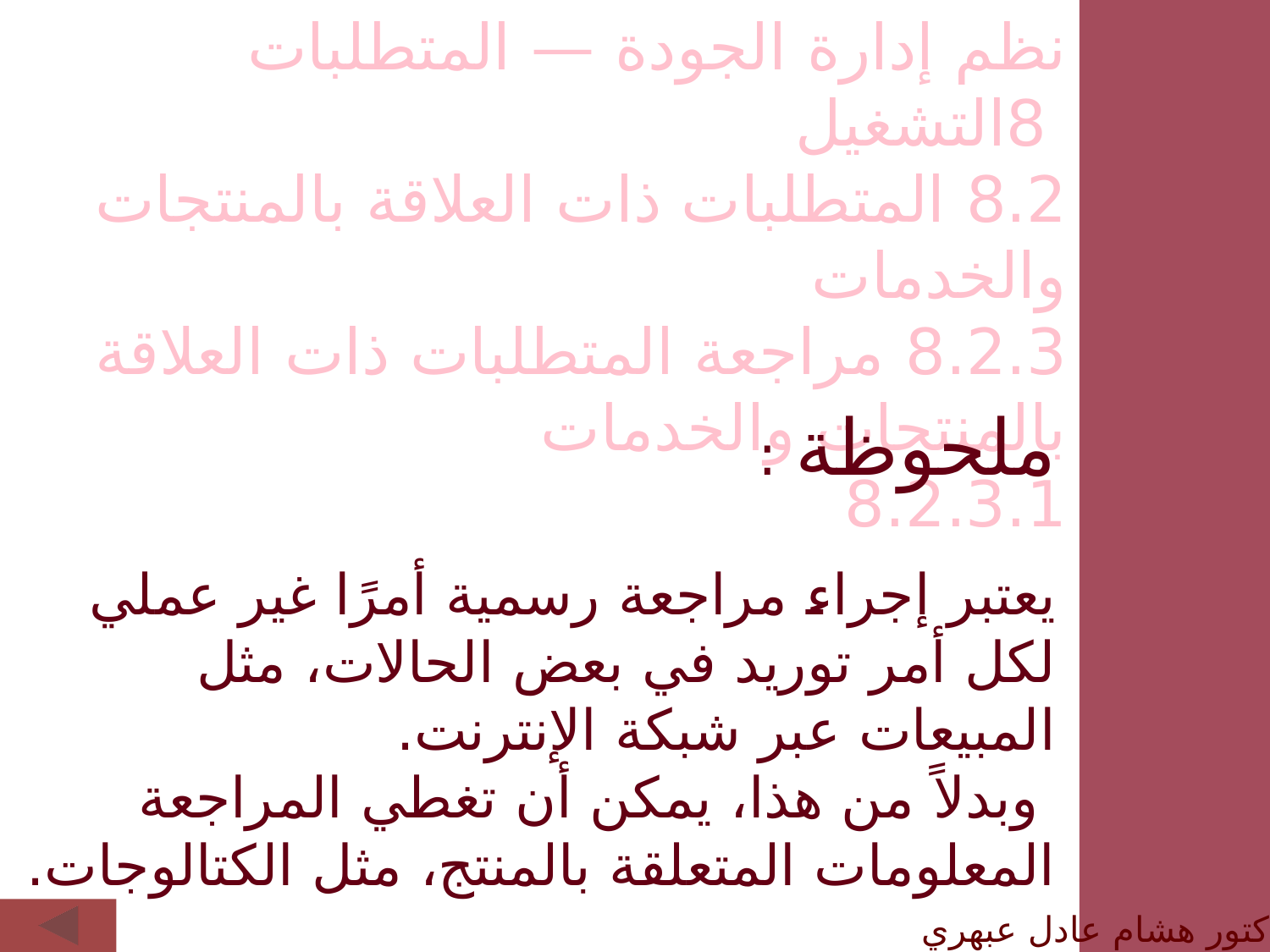

نظم إدارة الجودة — المتطلبات
 8التشغيل
8.2 المتطلبات ذات العلاقة بالمنتجات والخدمات
8.2.3 مراجعة المتطلبات ذات العلاقة بالمنتجات والخدمات
8.2.3.1

ملحوظة :

يعتبر إجراء مراجعة رسمية أمرًا غير عملي لكل أمر توريد في بعض الحالات، مثل المبيعات عبر شبكة الإنترنت.
 وبدلاً من هذا، يمكن أن تغطي المراجعة المعلومات المتعلقة بالمنتج، مثل الكتالوجات.

الدكتور هشام عادل عبهري